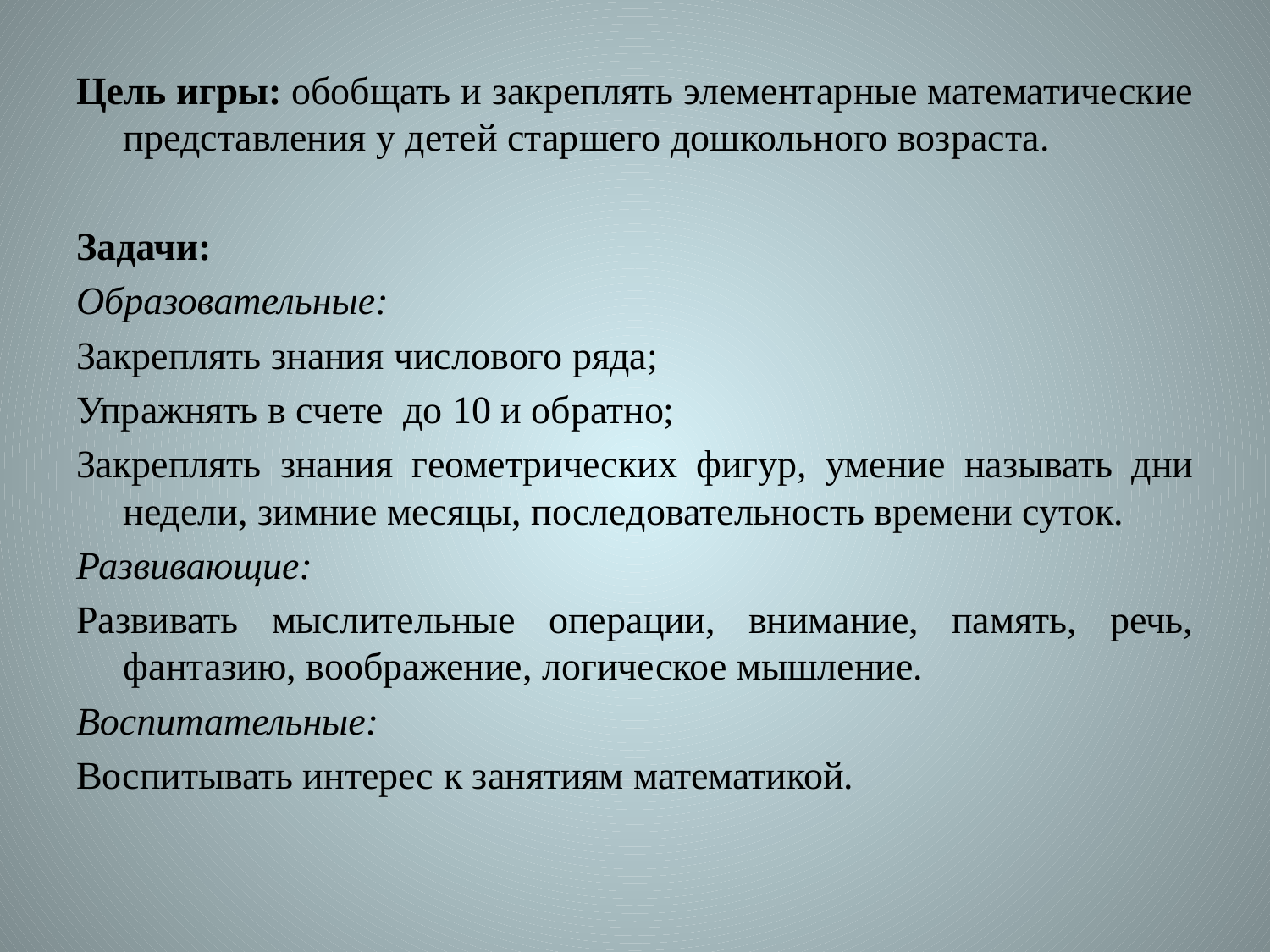

Цель игры: обобщать и закреплять элементарные математические представления у детей старшего дошкольного возраста.

Задачи:
Образовательные:
Закреплять знания числового ряда;
Упражнять в счете  до 10 и обратно;
Закреплять знания геометрических фигур, умение называть дни недели, зимние месяцы, последовательность времени суток.
Развивающие:
Развивать мыслительные операции, внимание, память, речь, фантазию, воображение, логическое мышление.
Воспитательные:
Воспитывать интерес к занятиям математикой.